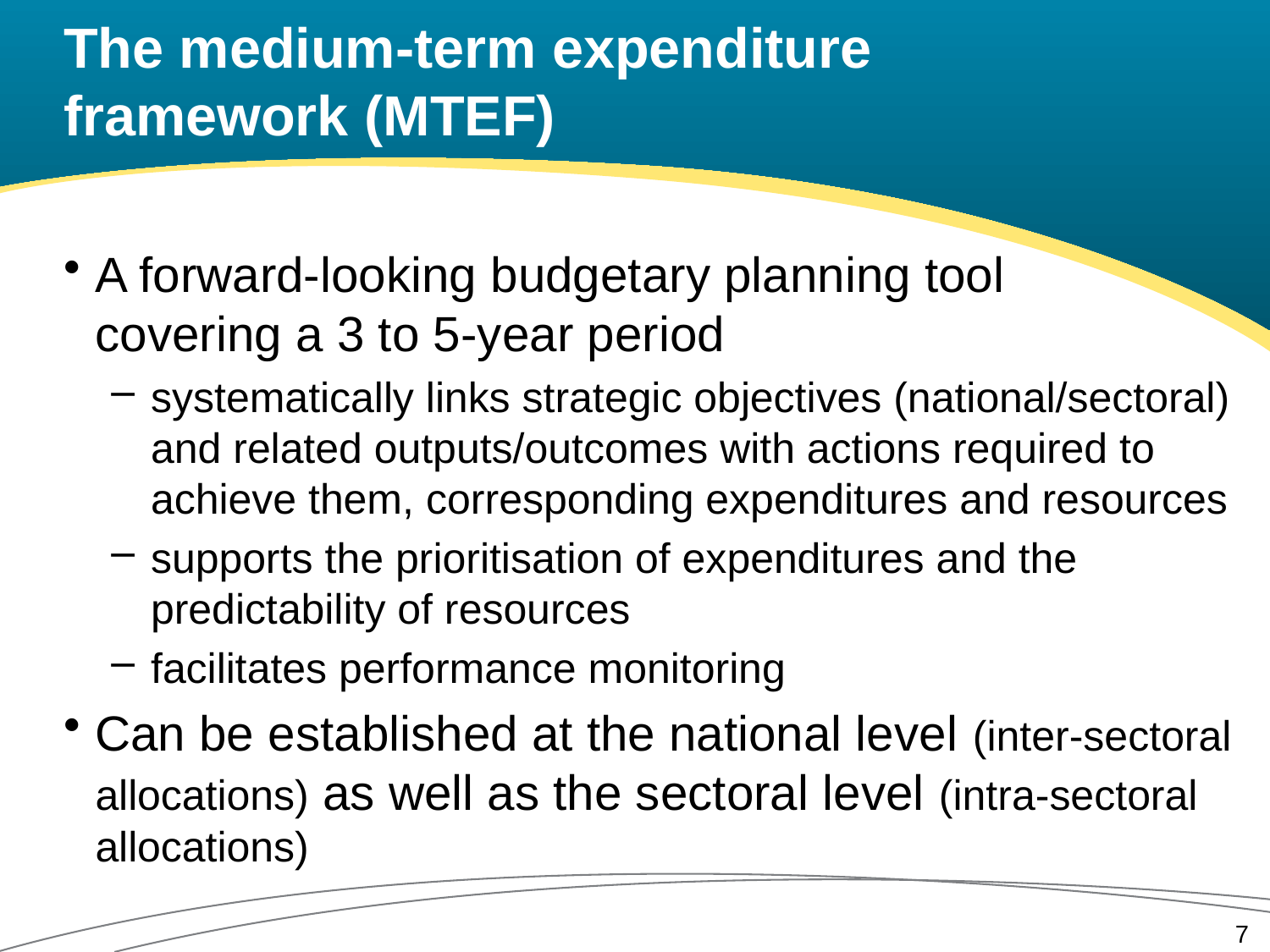

# The medium-term expenditure framework (MTEF)
A forward-looking budgetary planning tool
covering a 3 to 5-year period
systematically links strategic objectives (national/sectoral) and related outputs/outcomes with actions required to achieve them, corresponding expenditures and resources
supports the prioritisation of expenditures and the predictability of resources
facilitates performance monitoring
Can be established at the national level (inter-sectoral allocations) as well as the sectoral level (intra-sectoral allocations)
7